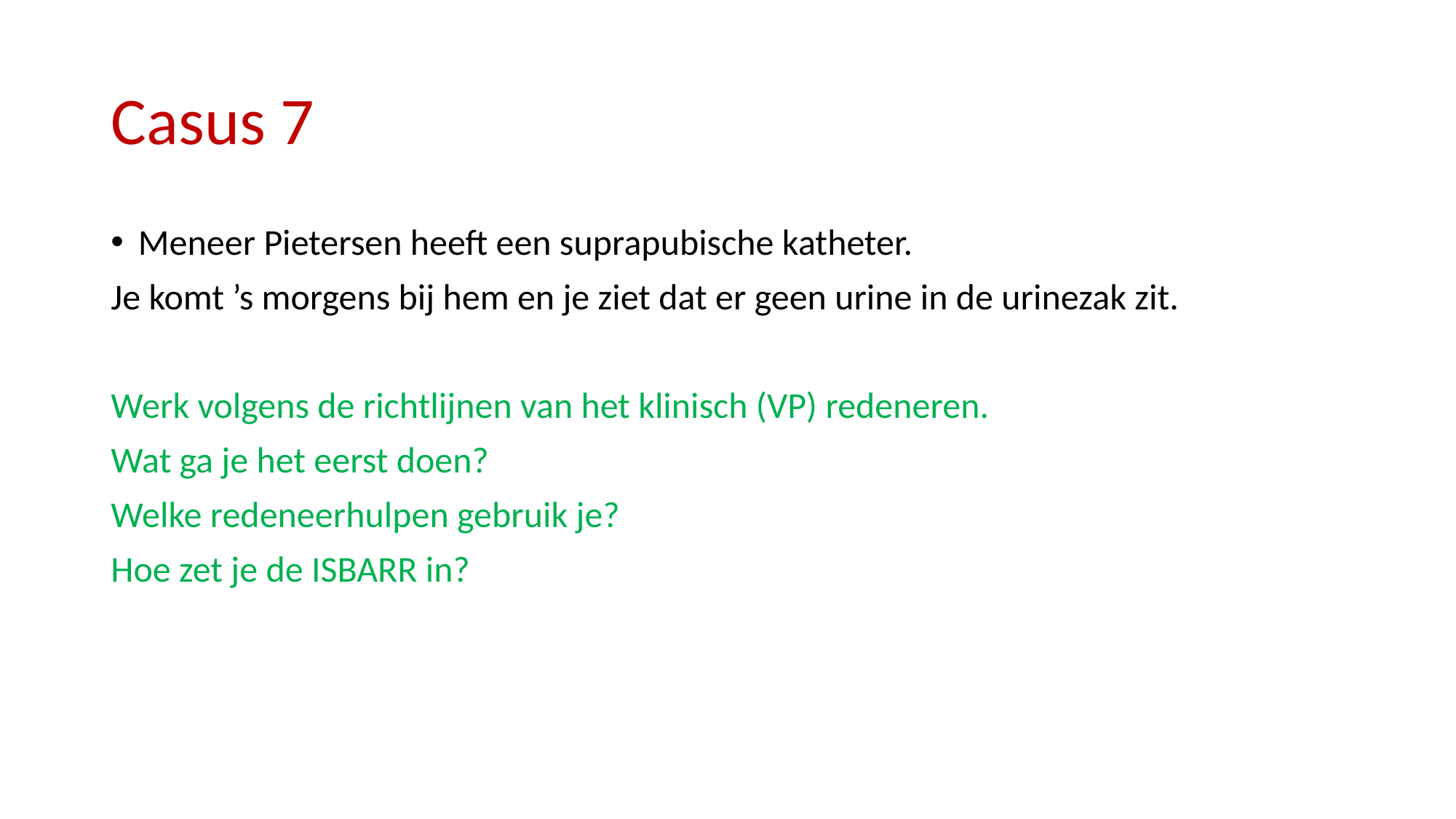

# Casus 7
Meneer Pietersen heeft een suprapubische katheter.
Je komt ’s morgens bij hem en je ziet dat er geen urine in de urinezak zit.

Werk volgens de richtlijnen van het klinisch (VP) redeneren.
Wat ga je het eerst doen?
Welke redeneerhulpen gebruik je?
Hoe zet je de ISBARR in?